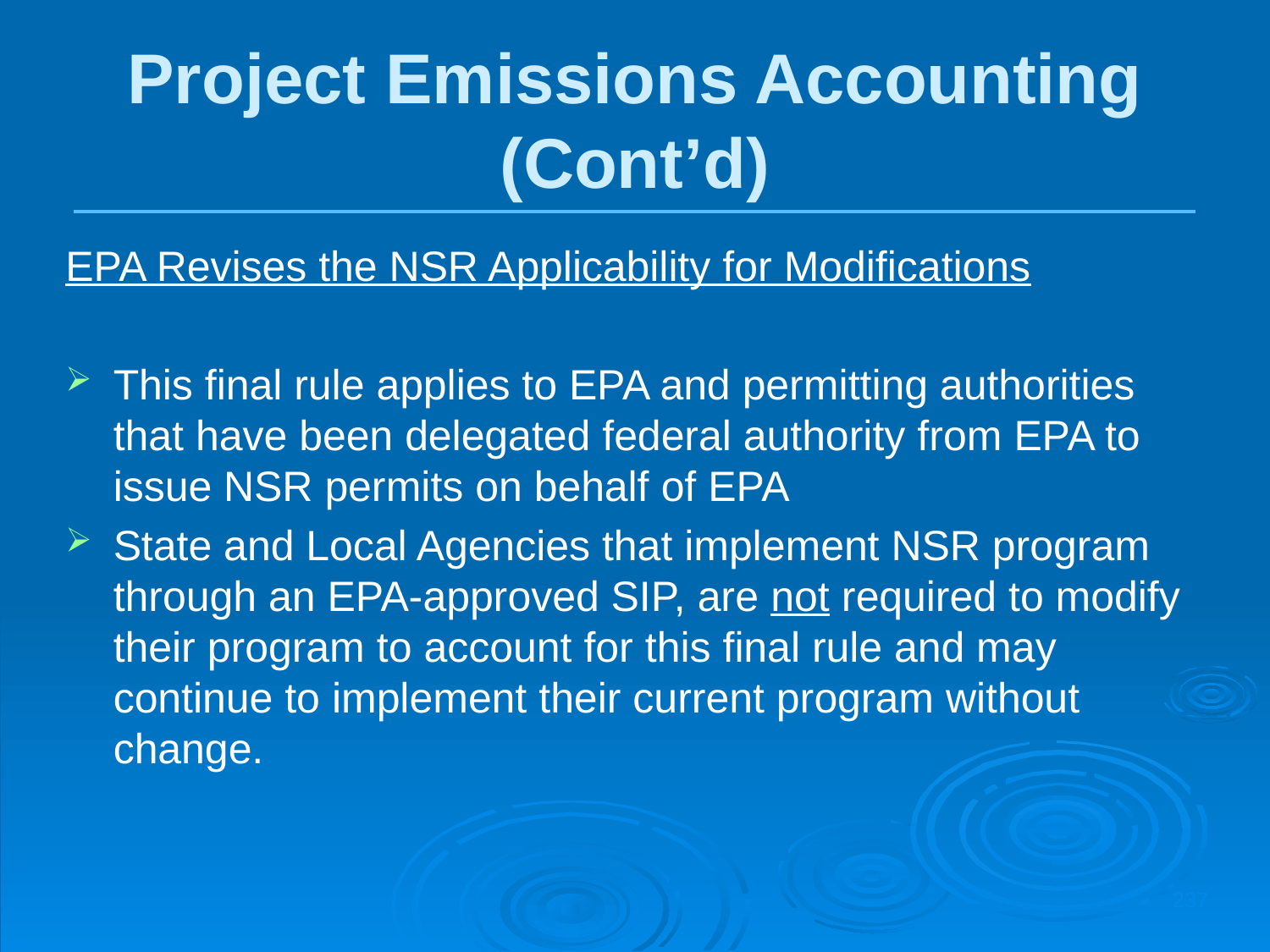

Project Emissions Accounting (Cont’d)
EPA Revises the NSR Applicability for Modifications

This final rule applies to EPA and permitting authorities that have been delegated federal authority from EPA to issue NSR permits on behalf of EPA
State and Local Agencies that implement NSR program through an EPA-approved SIP, are not required to modify their program to account for this final rule and may continue to implement their current program without change.
237